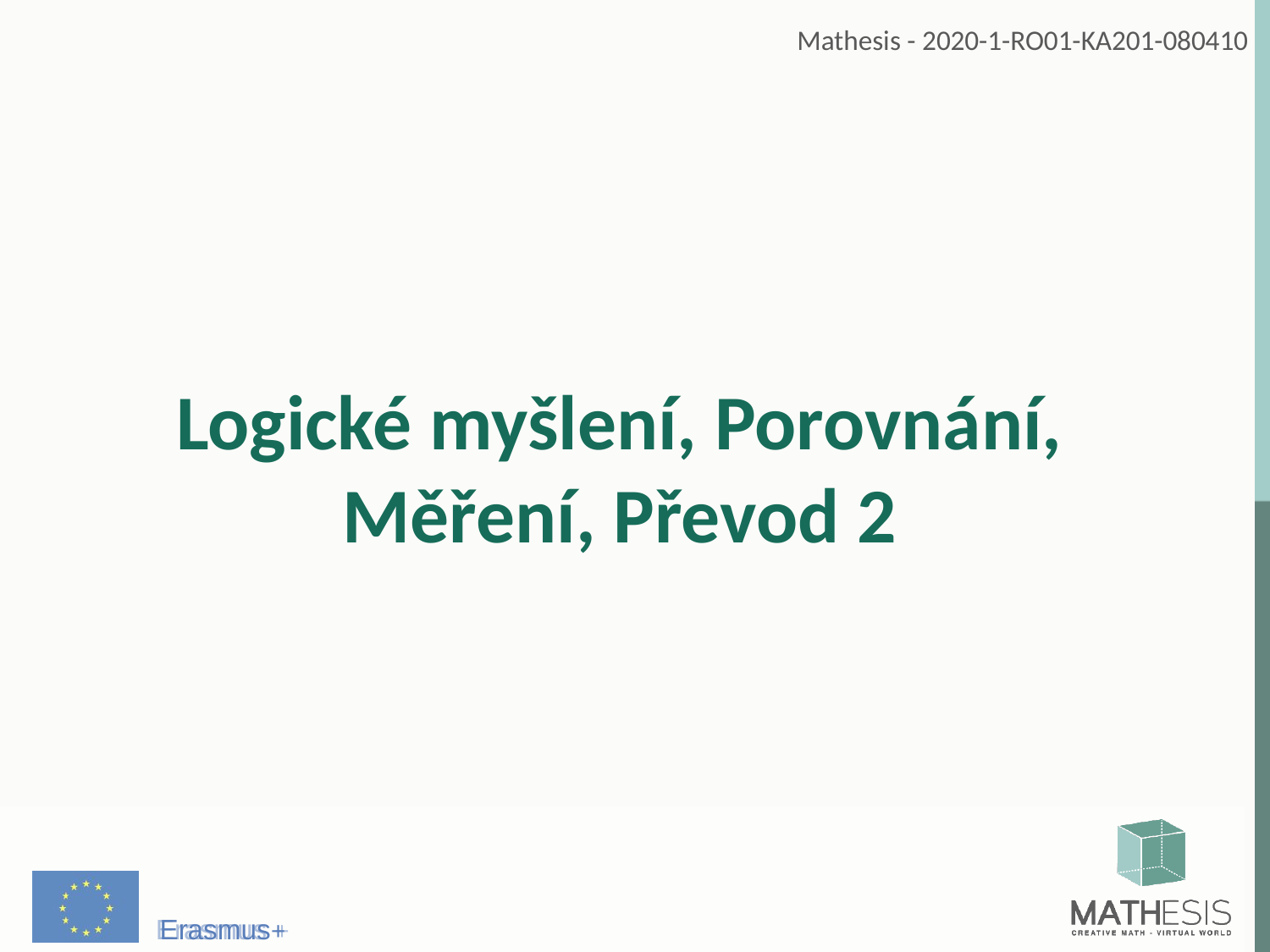

# Logické myšlení, Porovnání, Měření, Převod 2